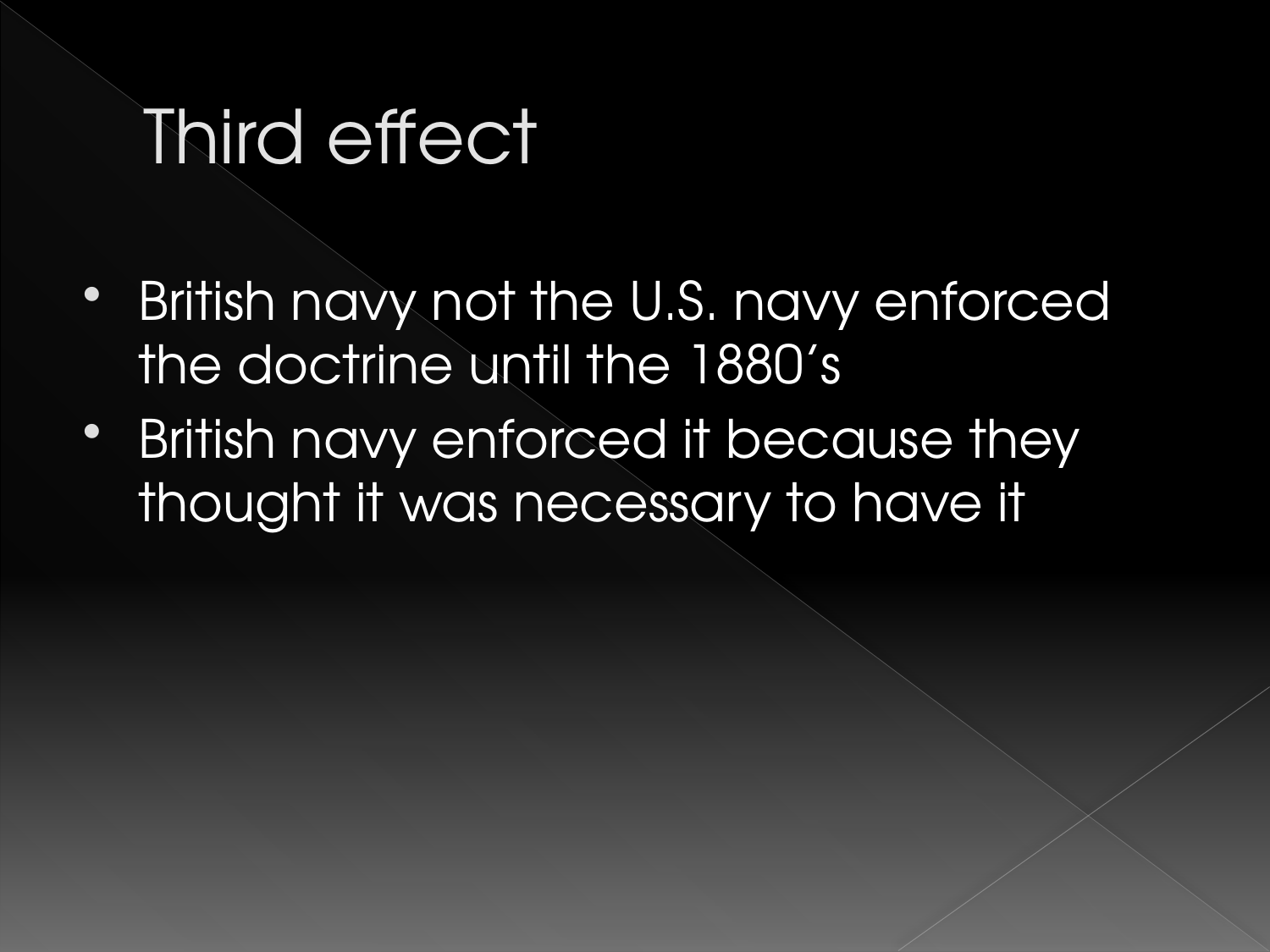

# Third effect
British navy not the U.S. navy enforced the doctrine until the 1880’s
British navy enforced it because they thought it was necessary to have it